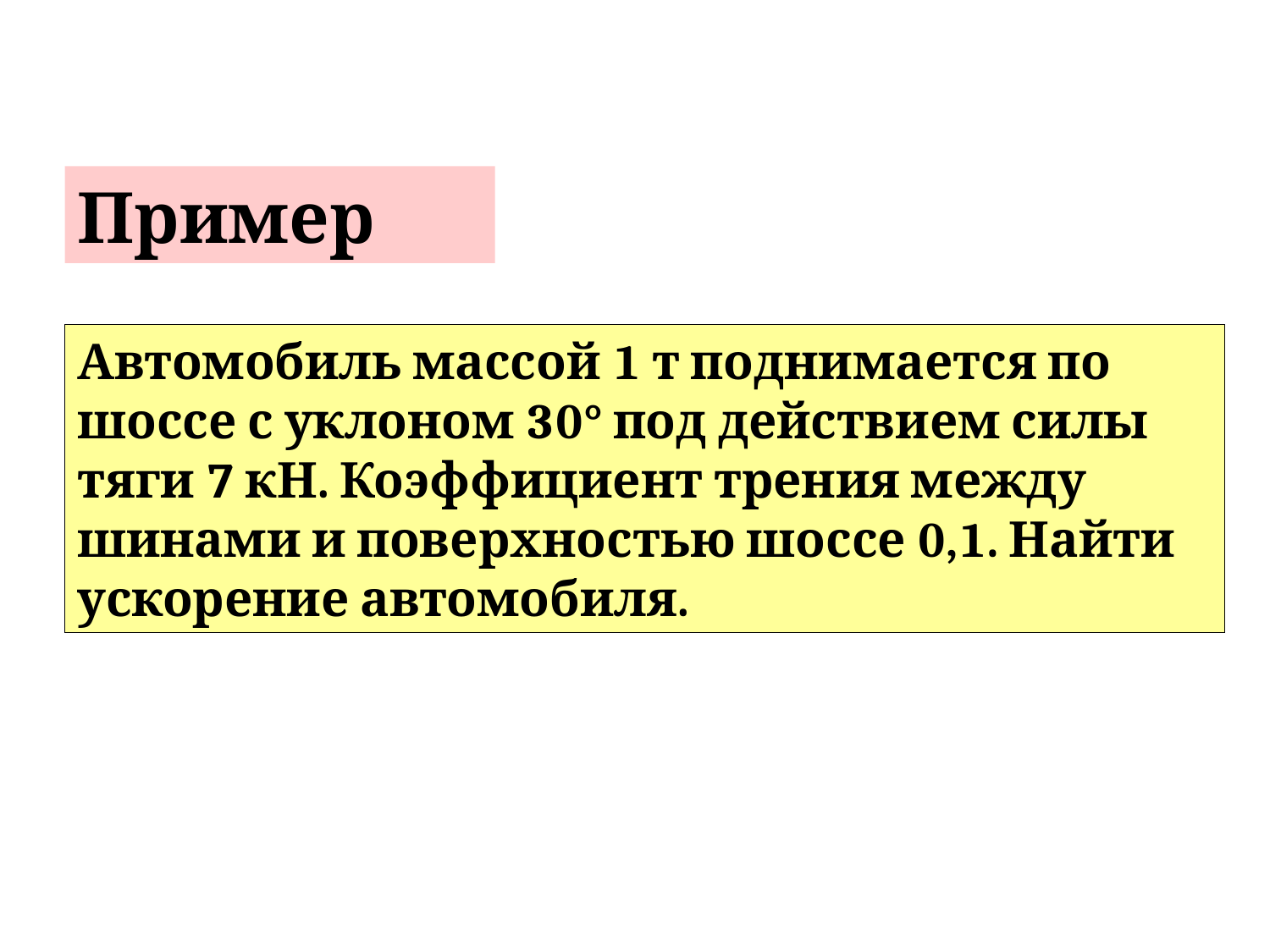

Пример
Автомобиль массой 1 т поднимается по шоссе с укло­ном 30° под действием силы тяги 7 кН. Коэффициент трения между шинами и поверхностью шоссе 0,1. Найти ускорение автомобиля.